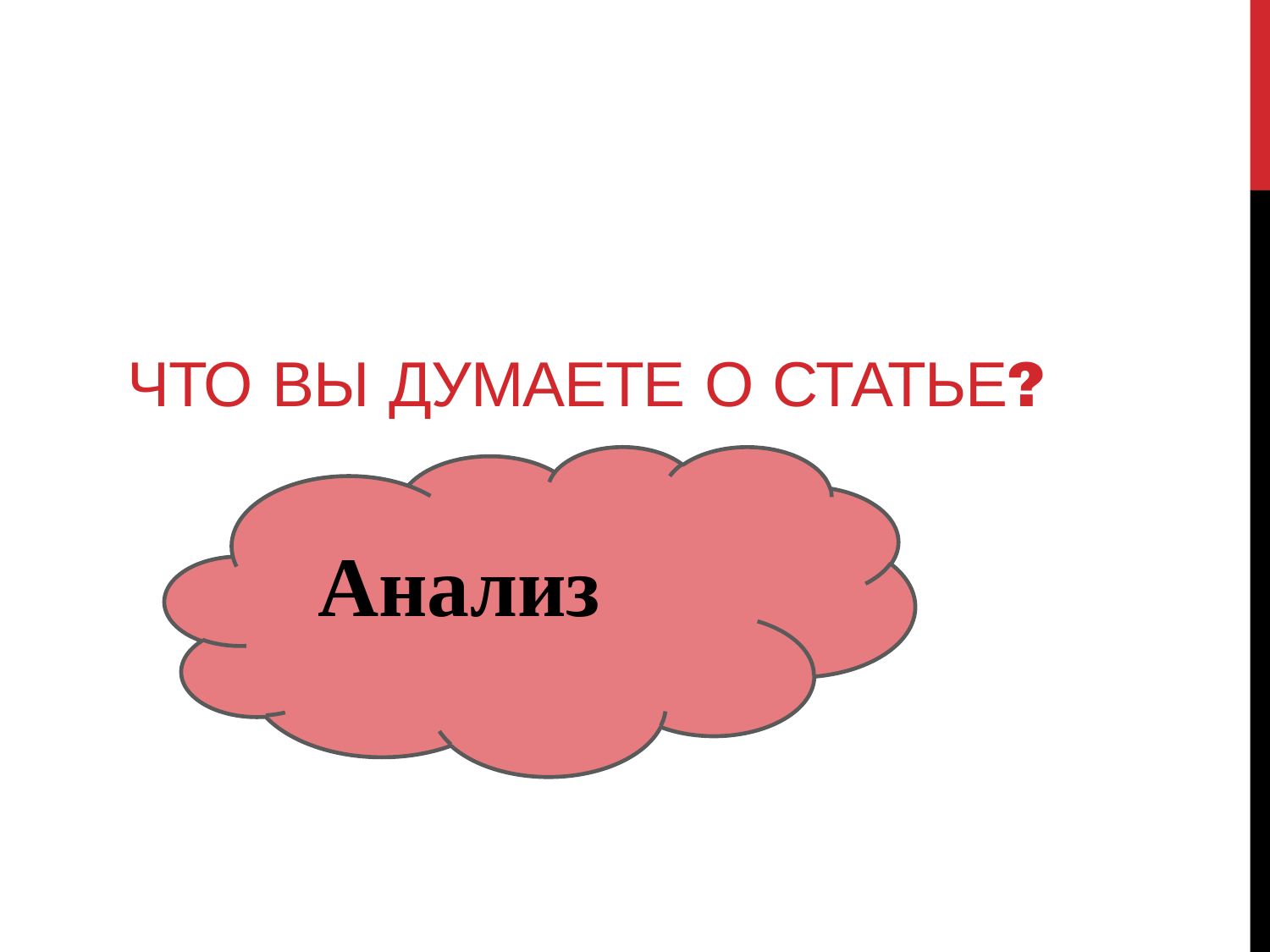

# Что вы думаете о статье?

Анализ